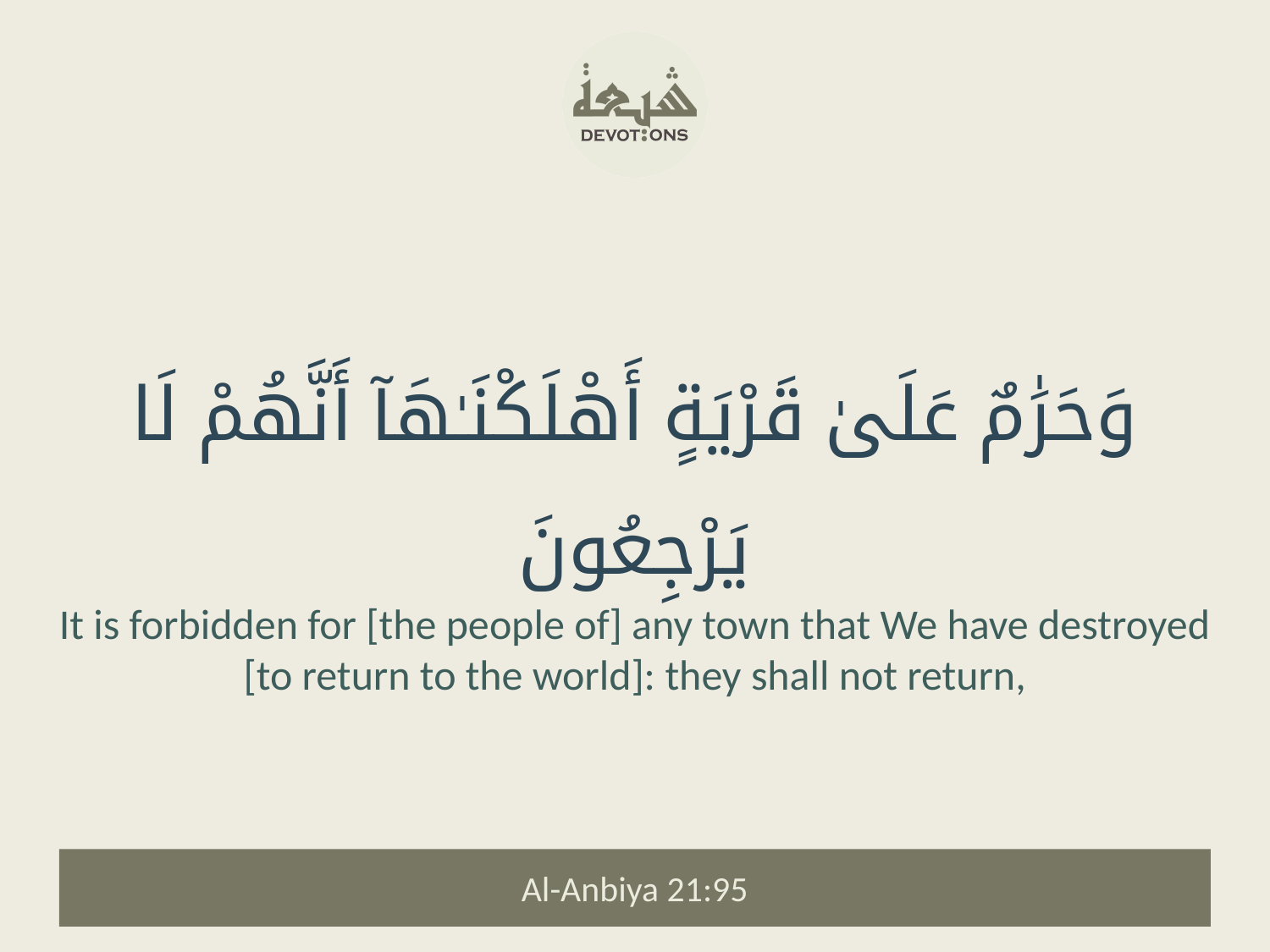

وَحَرَٰمٌ عَلَىٰ قَرْيَةٍ أَهْلَكْنَـٰهَآ أَنَّهُمْ لَا يَرْجِعُونَ
It is forbidden for [the people of] any town that We have destroyed [to return to the world]: they shall not return,
Al-Anbiya 21:95